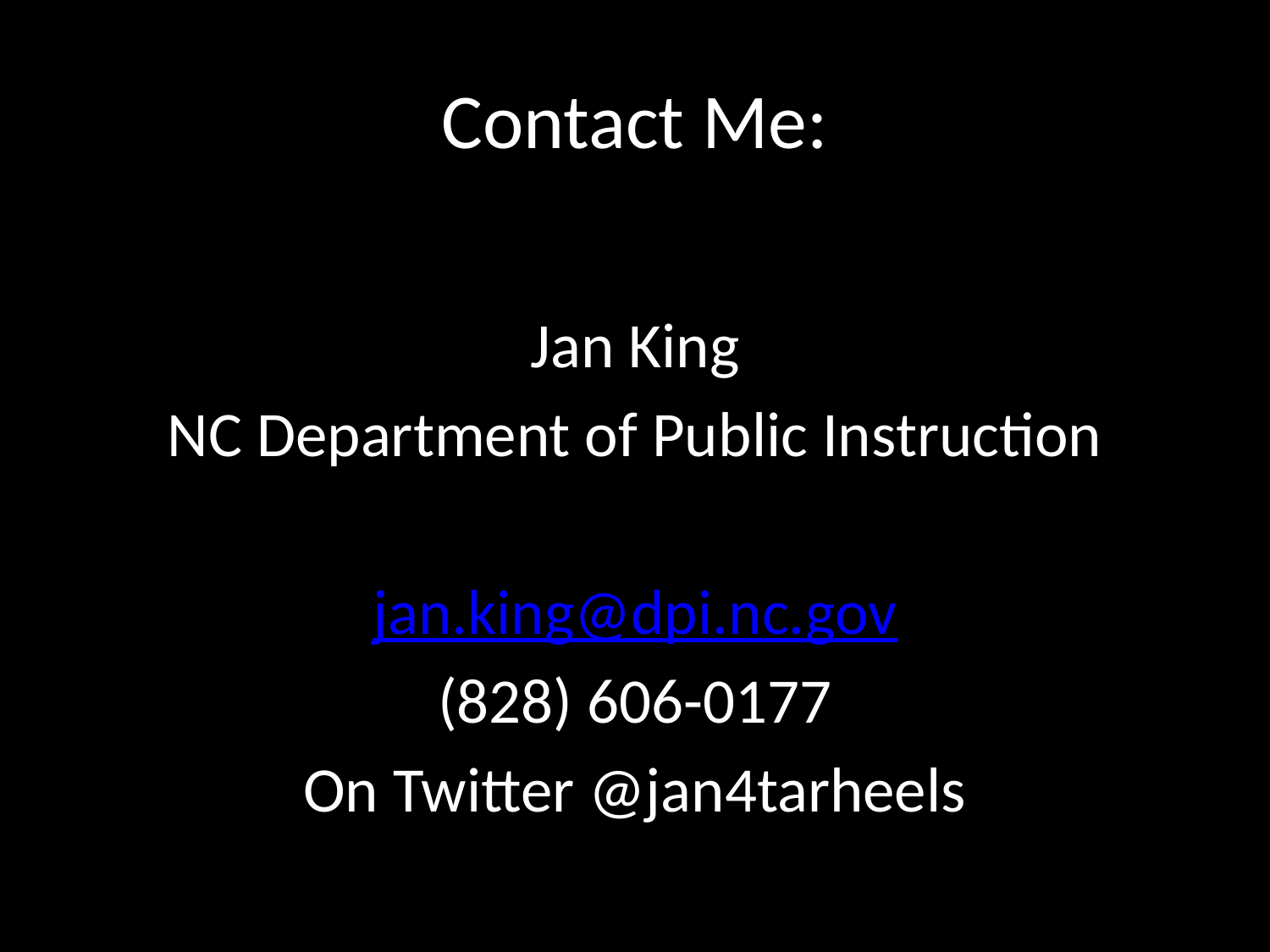

# Contact Me:

Jan King
NC Department of Public Instruction

jan.king@dpi.nc.gov
(828) 606-0177
On Twitter @jan4tarheels